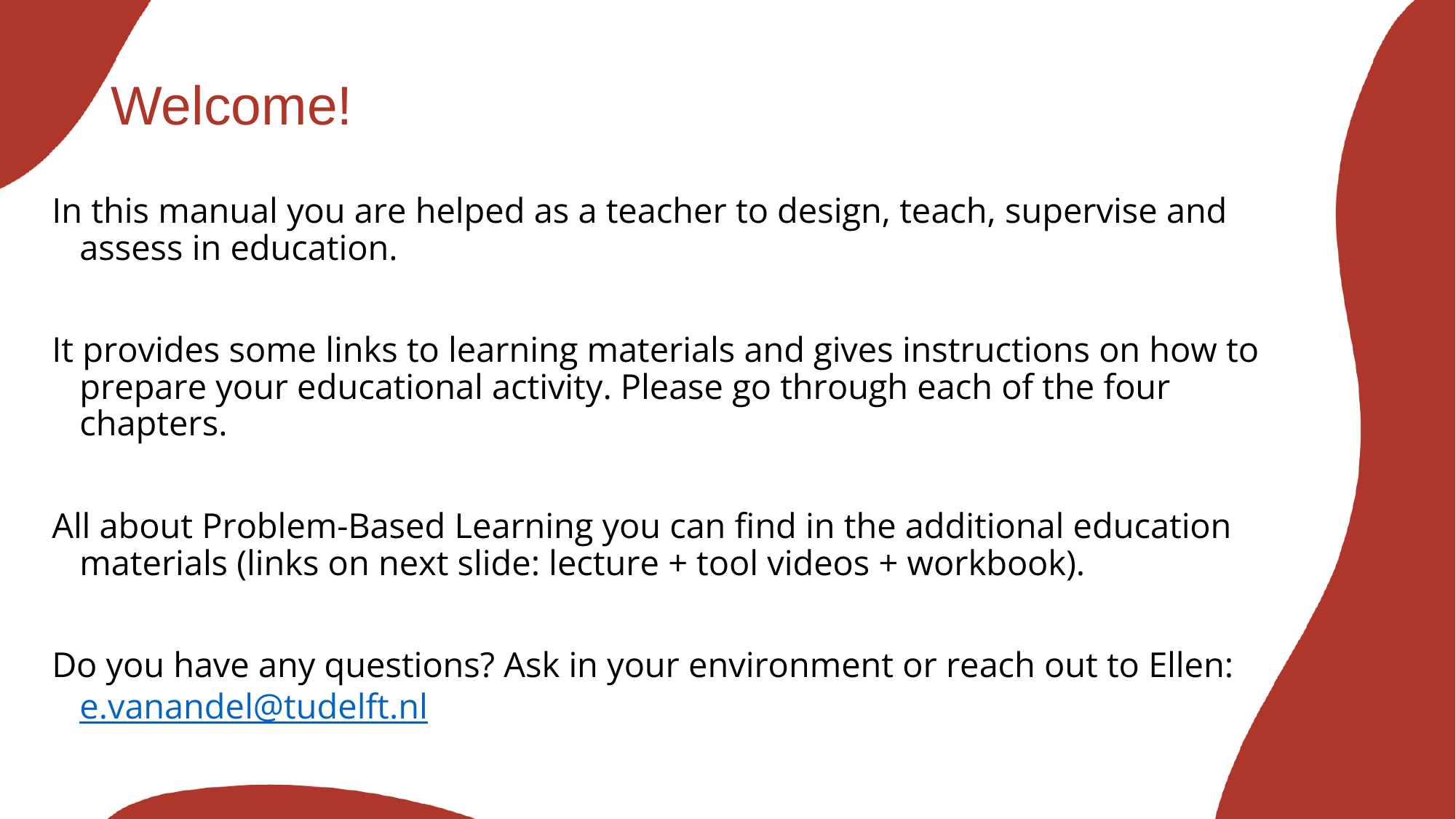

# Welcome!
In this manual you are helped as a teacher to design, teach, supervise and assess in education.

It provides some links to learning materials and gives instructions on how to prepare your educational activity. Please go through each of the four chapters.

All about Problem-Based Learning you can find in the additional education materials (links on next slide: lecture + tool videos + workbook).

Do you have any questions? Ask in your environment or reach out to Ellen: e.vanandel@tudelft.nl